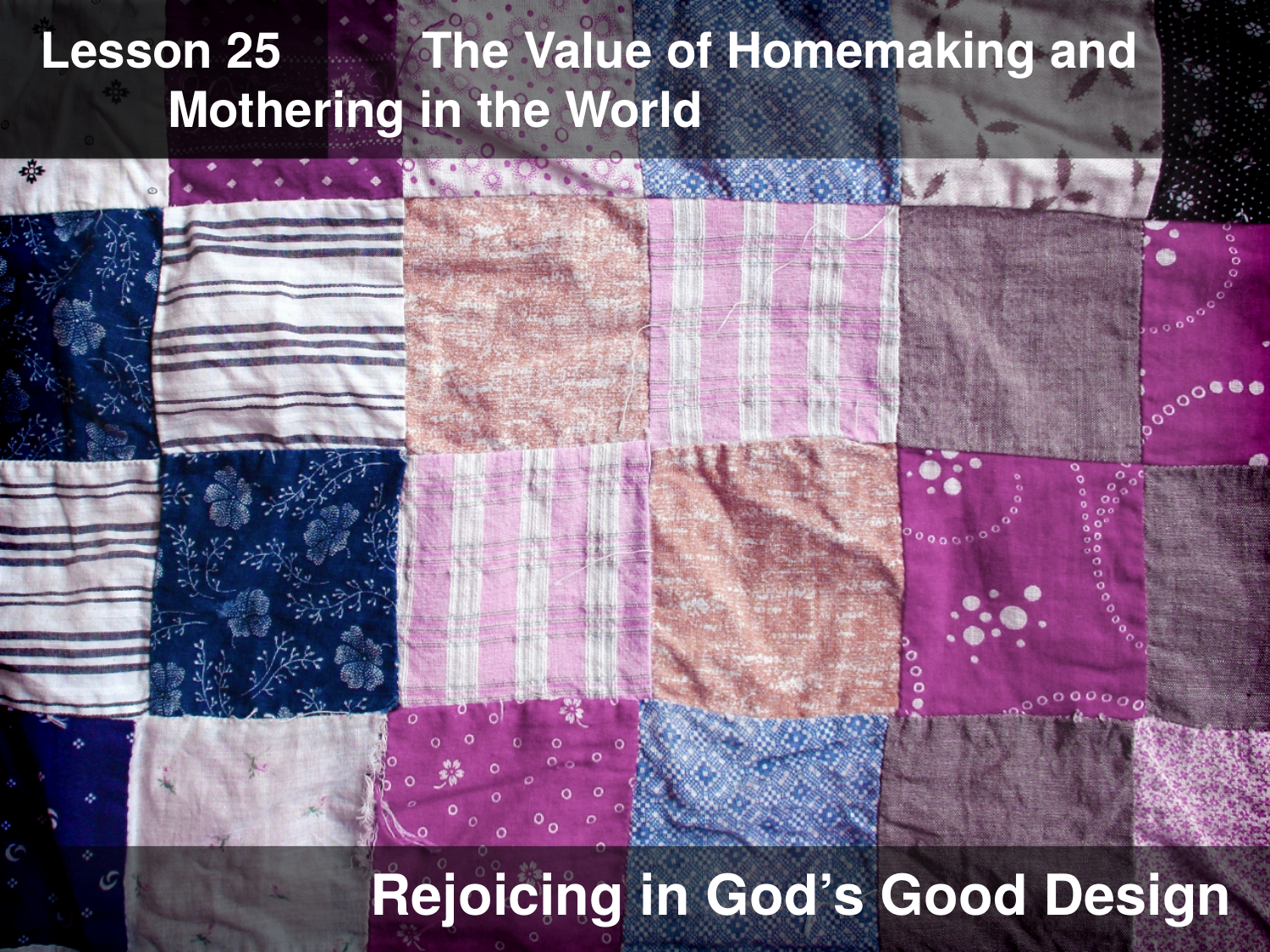

Lesson 25 	The Value of Homemaking and
	Mothering in the World
Rejoicing in God’s Good Design